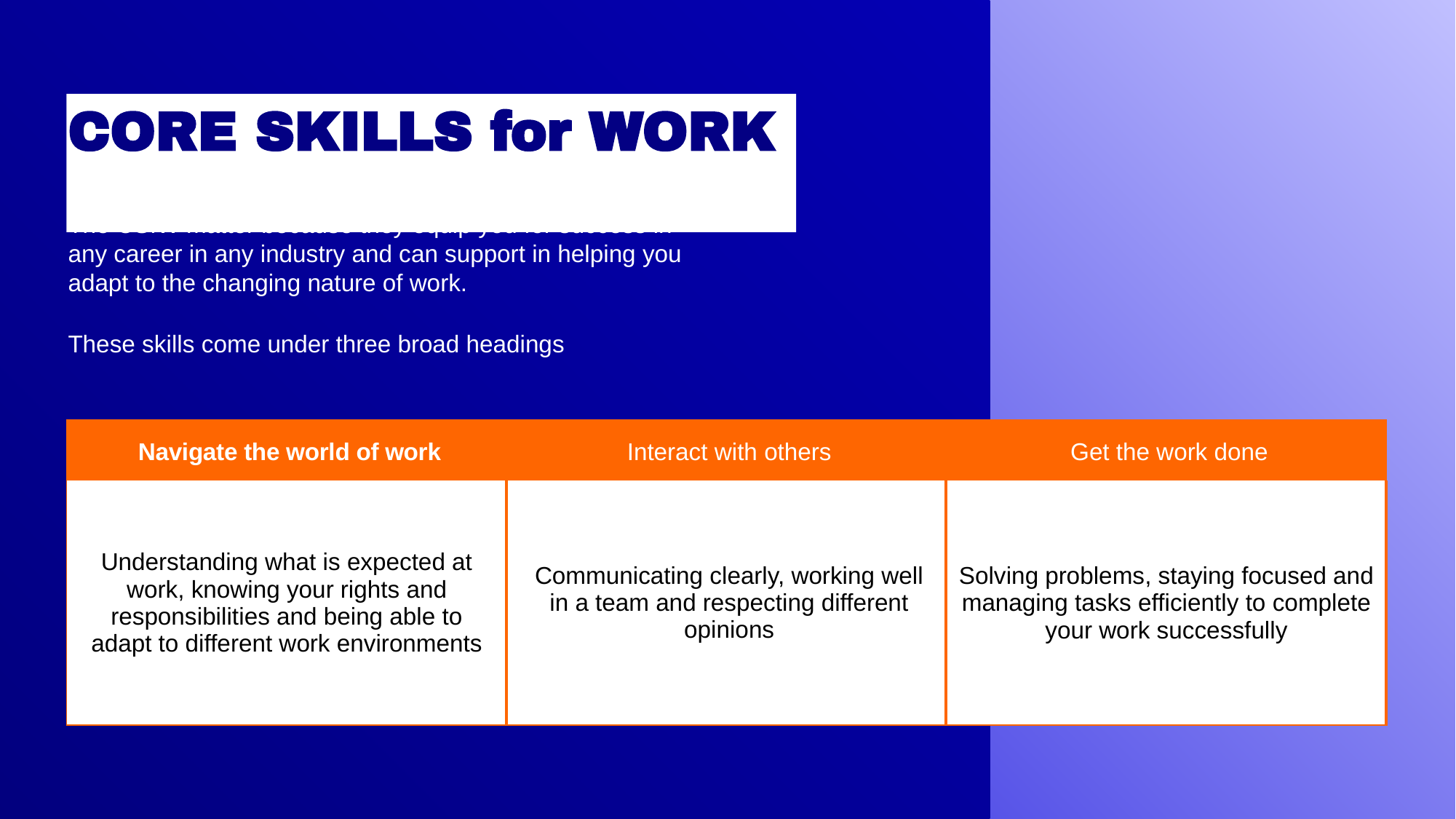

# CORE SKILLS for WORK
The CSfW matter because they equip you for success in any career in any industry and can support in helping you adapt to the changing nature of work.

These skills come under three broad headings
| Navigate the world of work | Interact with others | Get the work done |
| --- | --- | --- |
| Understanding what is expected at work, knowing your rights and responsibilities and being able to adapt to different work environments | Communicating clearly, working well in a team and respecting different opinions | Solving problems, staying focused and managing tasks efficiently to complete your work successfully |